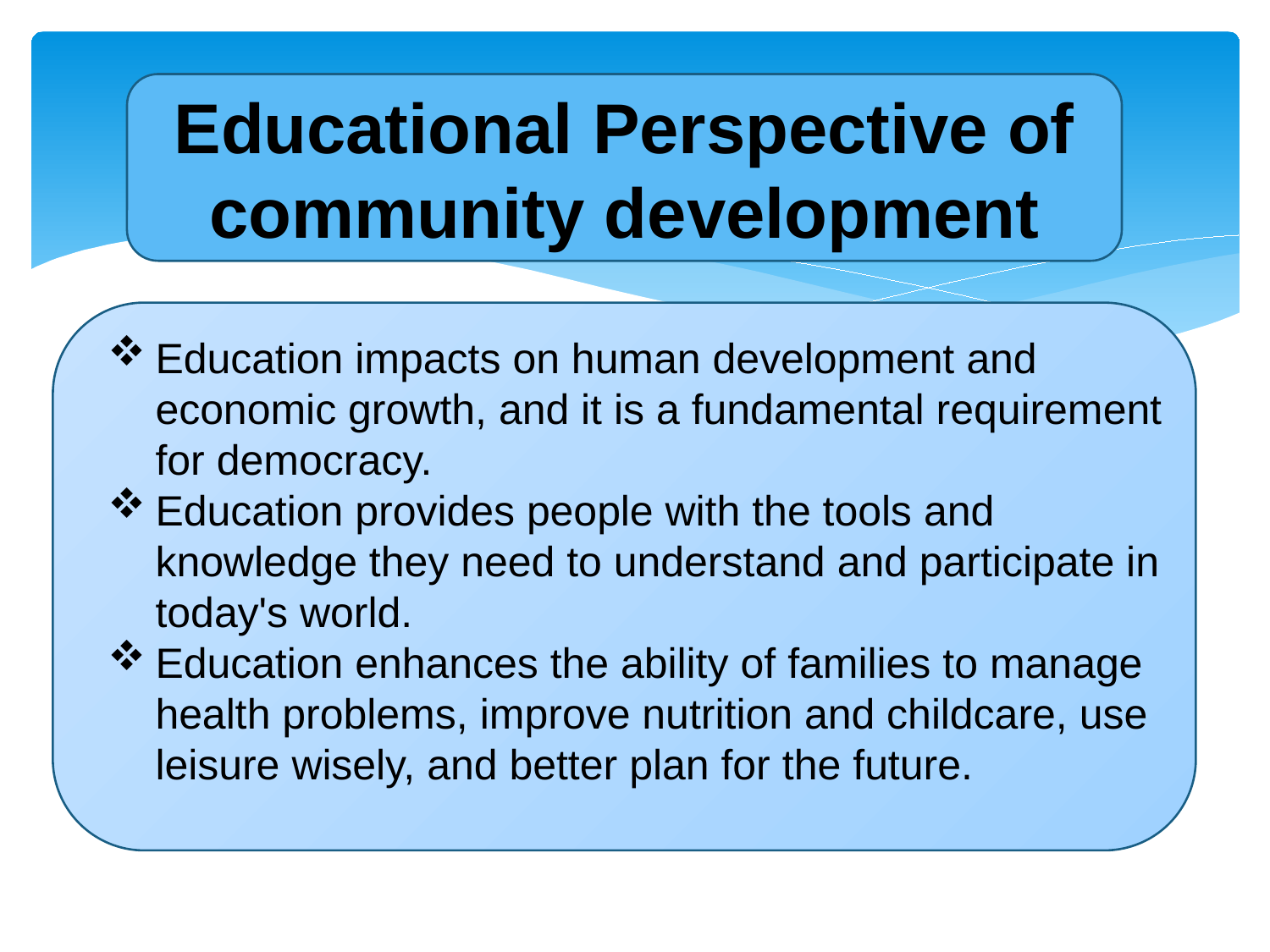

#
Educational Perspective of community development

Education impacts on human development and economic growth, and it is a fundamental requirement for democracy.
Education provides people with the tools and knowledge they need to understand and participate in today's world.
Education enhances the ability of families to manage health problems, improve nutrition and childcare, use leisure wisely, and better plan for the future.